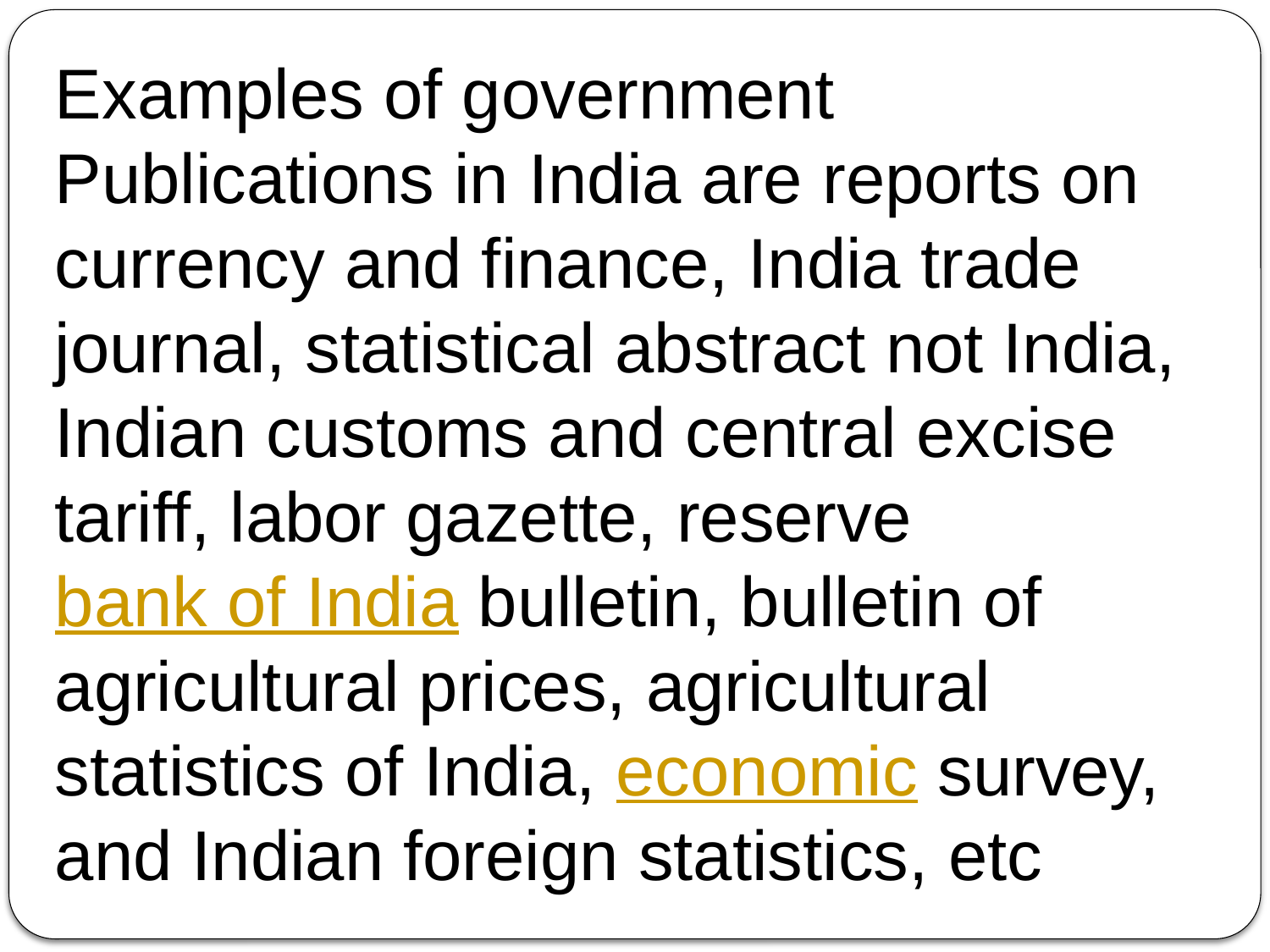

Examples of government Publications in India are reports on currency and finance, India trade journal, statistical abstract not India, Indian customs and central excise tariff, labor gazette, reserve bank of India bulletin, bulletin of agricultural prices, agricultural statistics of India, economic survey, and Indian foreign statistics, etc